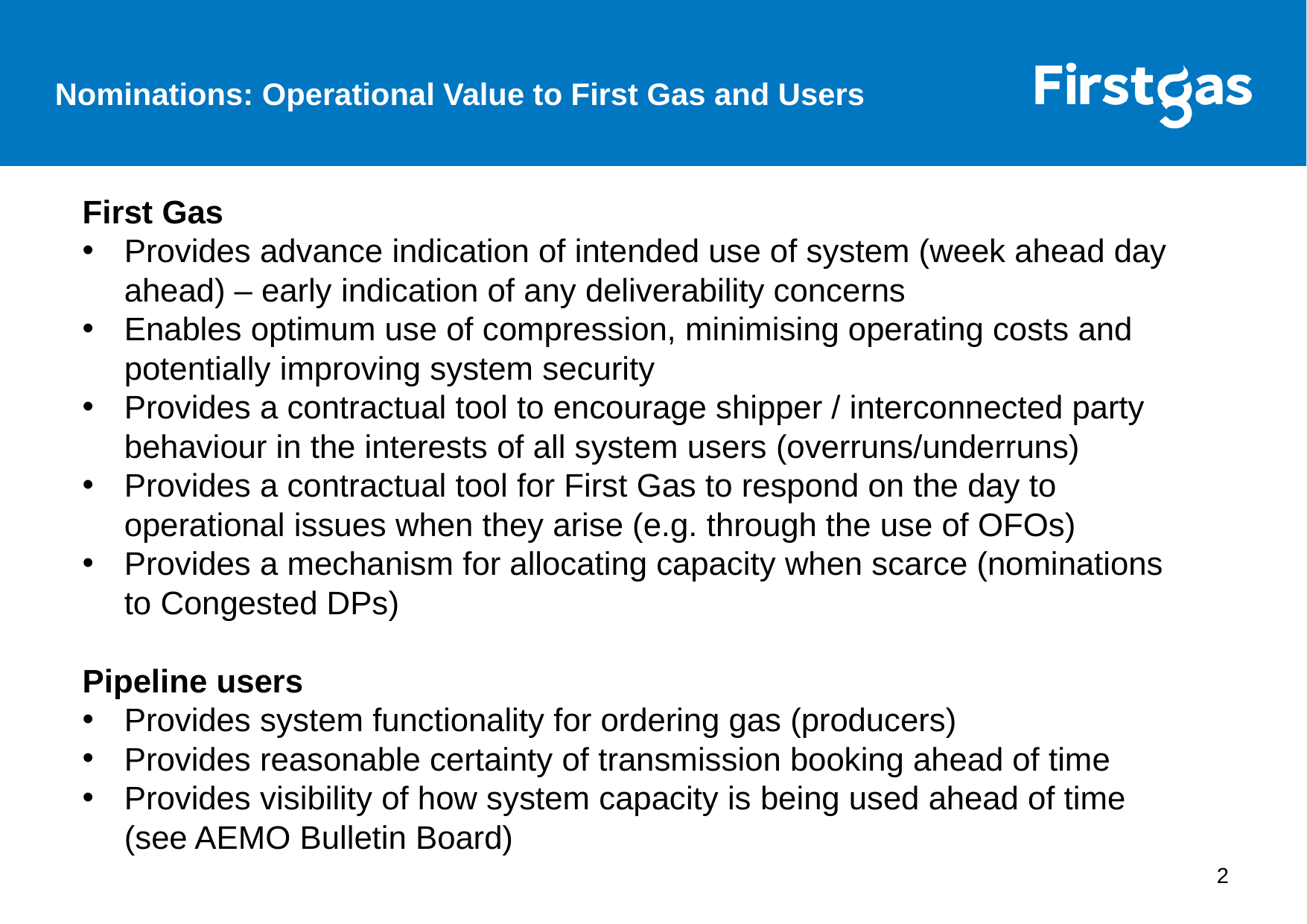

Nominations: Operational Value to First Gas and Users
First Gas
Provides advance indication of intended use of system (week ahead day ahead) – early indication of any deliverability concerns
Enables optimum use of compression, minimising operating costs and potentially improving system security
Provides a contractual tool to encourage shipper / interconnected party behaviour in the interests of all system users (overruns/underruns)
Provides a contractual tool for First Gas to respond on the day to operational issues when they arise (e.g. through the use of OFOs)
Provides a mechanism for allocating capacity when scarce (nominations to Congested DPs)

Pipeline users
Provides system functionality for ordering gas (producers)
Provides reasonable certainty of transmission booking ahead of time
Provides visibility of how system capacity is being used ahead of time (see AEMO Bulletin Board)
2